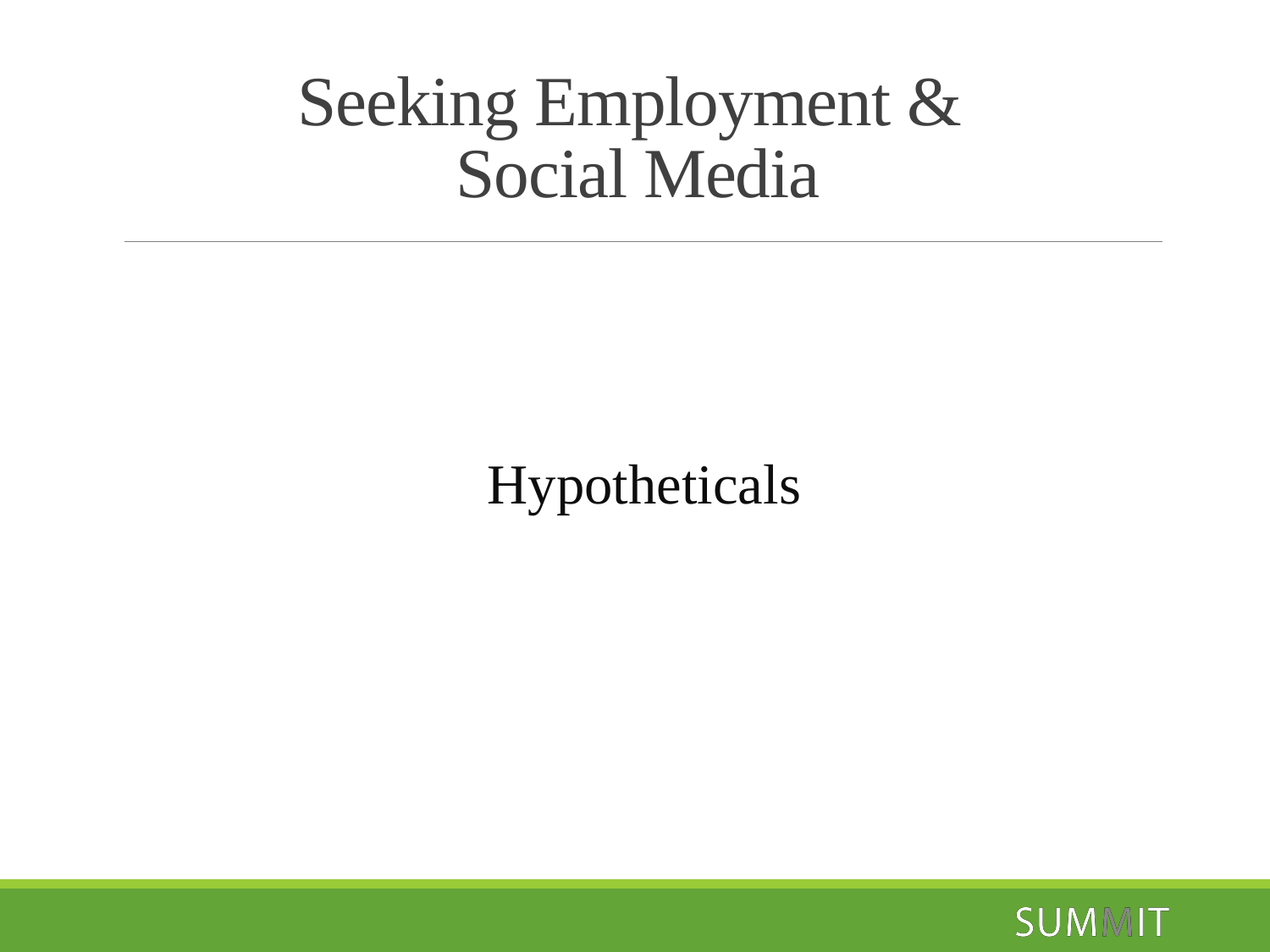

# Seeking Employment & Social Media

Hypotheticals